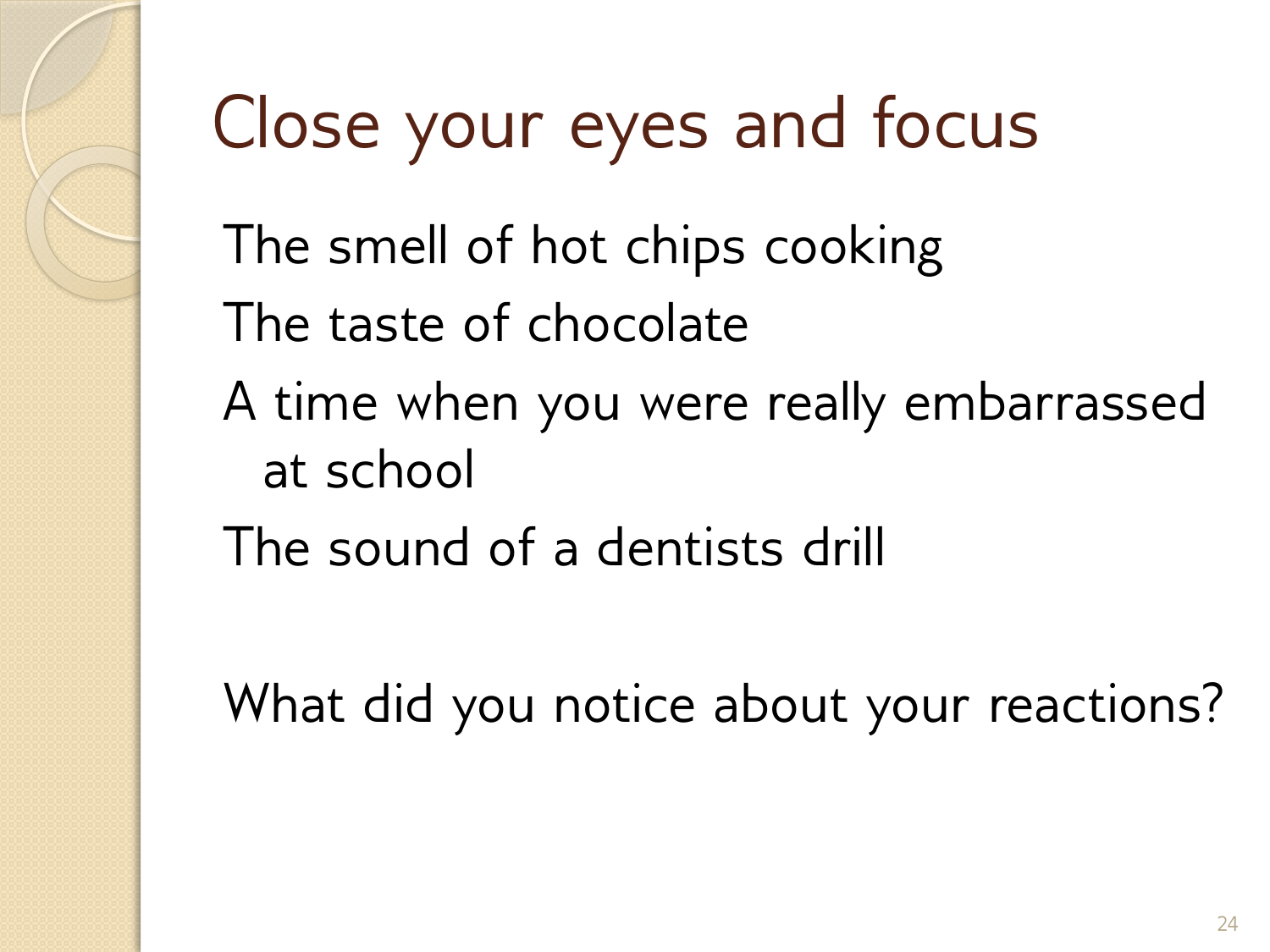

# Close your eyes and focus
The smell of hot chips cooking
The taste of chocolate
A time when you were really embarrassed at school
The sound of a dentists drill

What did you notice about your reactions?

24